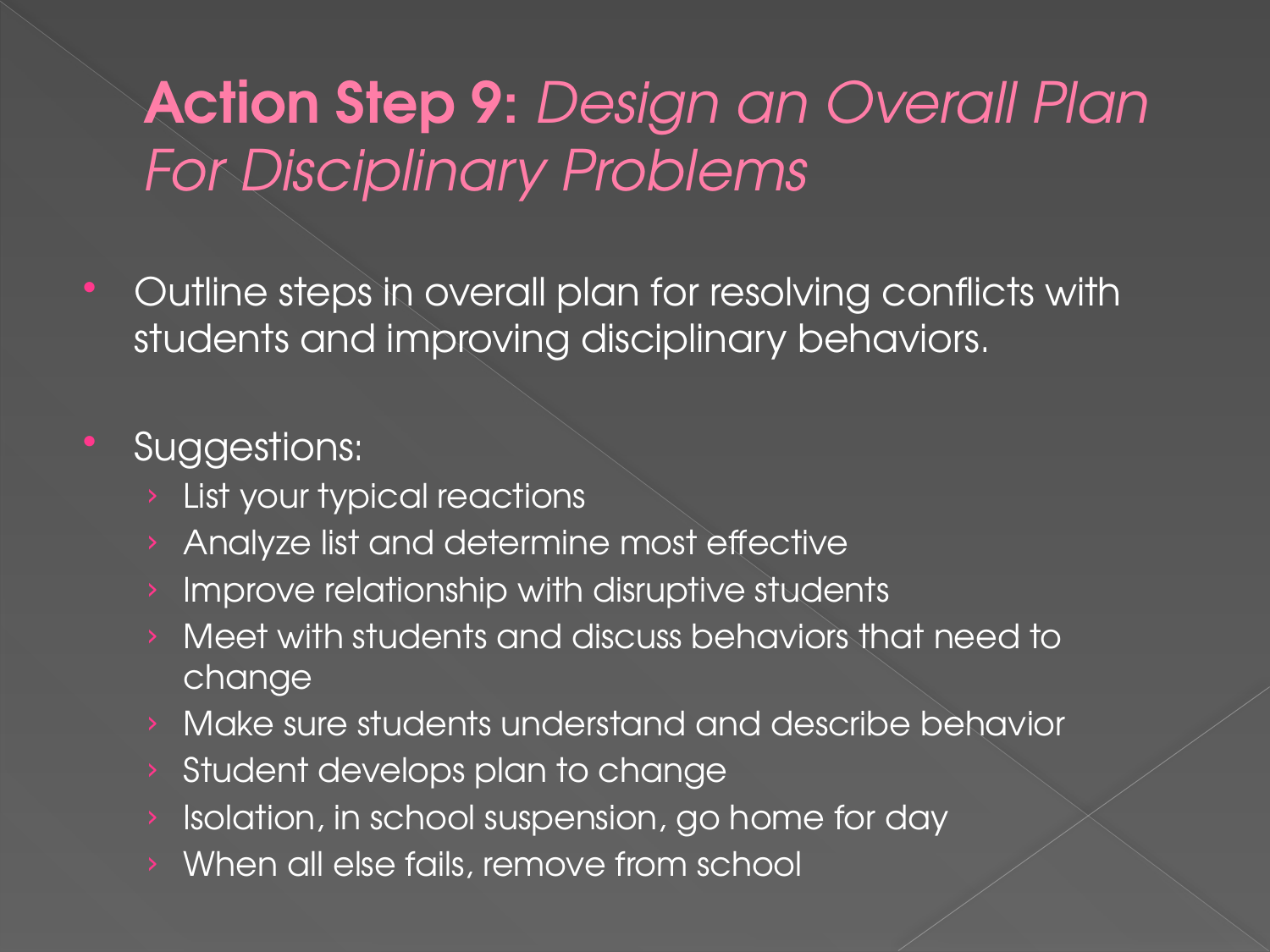

# Action Step 9: Design an Overall Plan For Disciplinary Problems
Outline steps in overall plan for resolving conflicts with students and improving disciplinary behaviors.

Suggestions:
List your typical reactions
Analyze list and determine most effective
Improve relationship with disruptive students
Meet with students and discuss behaviors that need to change
Make sure students understand and describe behavior
Student develops plan to change
Isolation, in school suspension, go home for day
When all else fails, remove from school